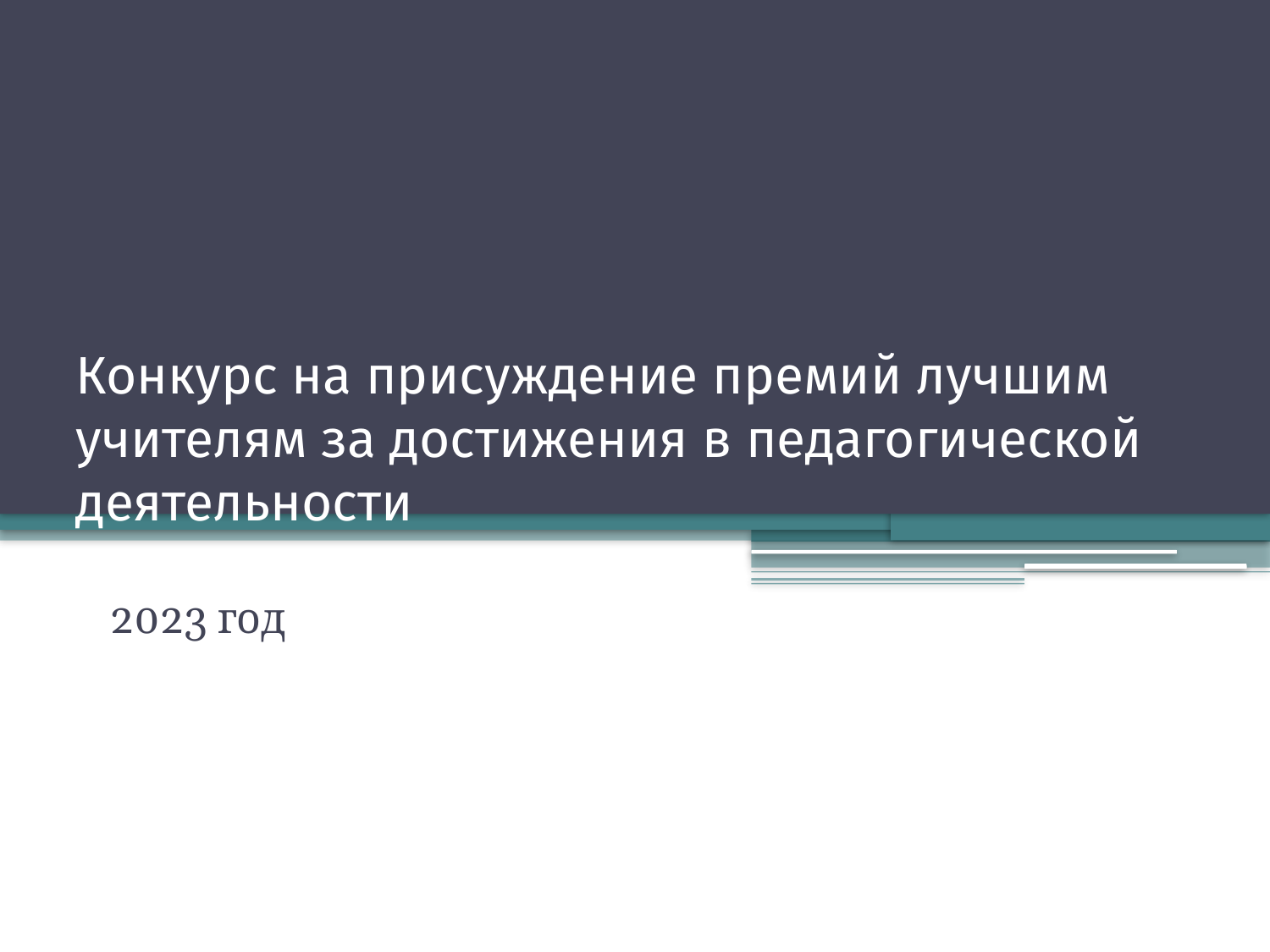

# Конкурс на присуждение премий лучшим учителям за достижения в педагогической деятельности
2023 год